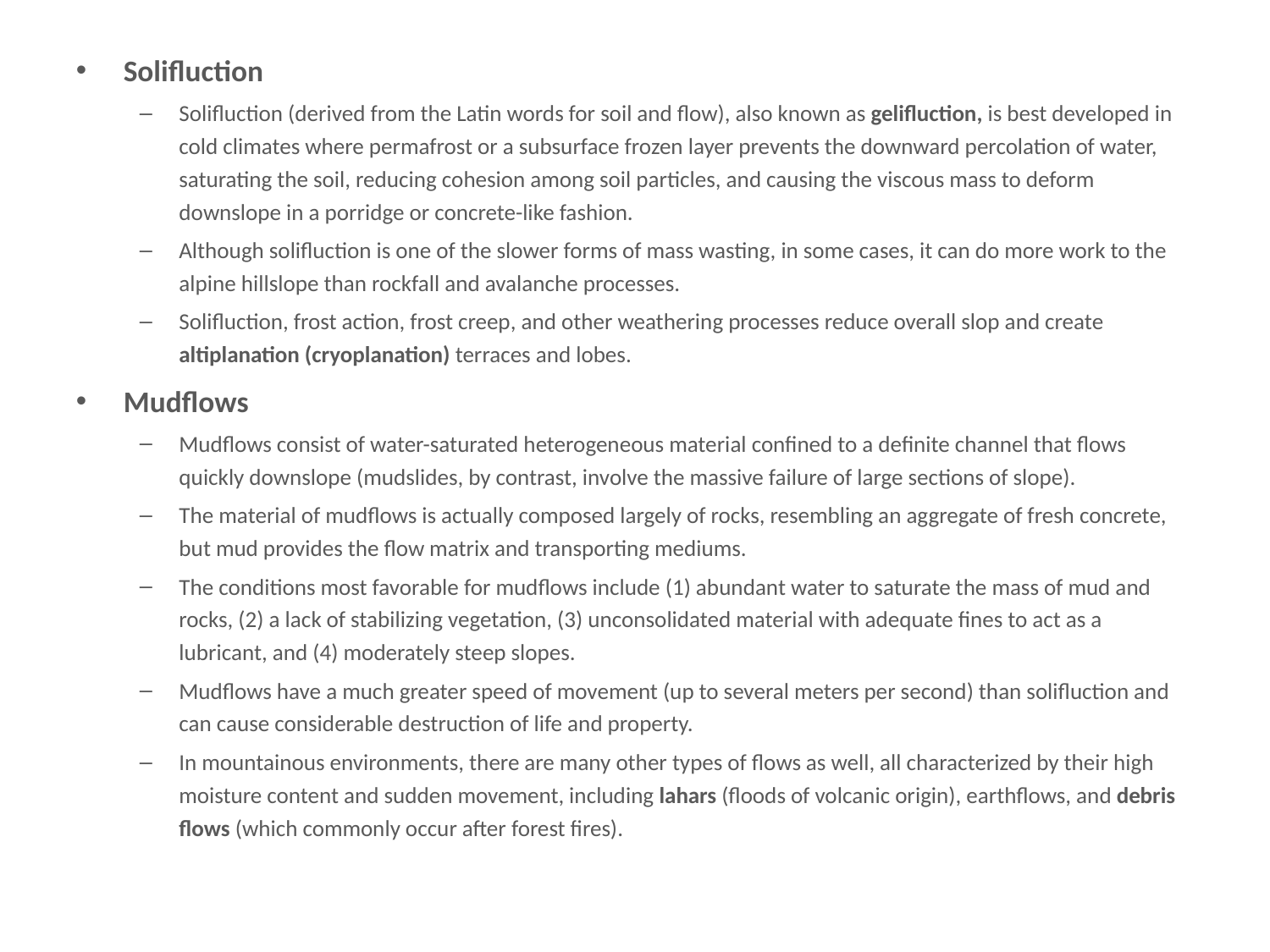

# Solifluction
Solifluction
Solifluction (derived from the Latin words for soil and flow), also known as gelifluction, is best developed in cold climates where permafrost or a subsurface frozen layer prevents the downward percolation of water, saturating the soil, reducing cohesion among soil particles, and causing the viscous mass to deform downslope in a porridge or concrete-like fashion.
Although solifluction is one of the slower forms of mass wasting, in some cases, it can do more work to the alpine hillslope than rockfall and avalanche processes.
Solifluction, frost action, frost creep, and other weathering processes reduce overall slop and create altiplanation (cryoplanation) terraces and lobes.
Mudflows
Mudflows consist of water-saturated heterogeneous material confined to a definite channel that flows quickly downslope (mudslides, by contrast, involve the massive failure of large sections of slope).
The material of mudflows is actually composed largely of rocks, resembling an aggregate of fresh concrete, but mud provides the flow matrix and transporting mediums.
The conditions most favorable for mudflows include (1) abundant water to saturate the mass of mud and rocks, (2) a lack of stabilizing vegetation, (3) unconsolidated material with adequate fines to act as a lubricant, and (4) moderately steep slopes.
Mudflows have a much greater speed of movement (up to several meters per second) than solifluction and can cause considerable destruction of life and property.
In mountainous environments, there are many other types of flows as well, all characterized by their high moisture content and sudden movement, including lahars (floods of volcanic origin), earthflows, and debris flows (which commonly occur after forest fires).